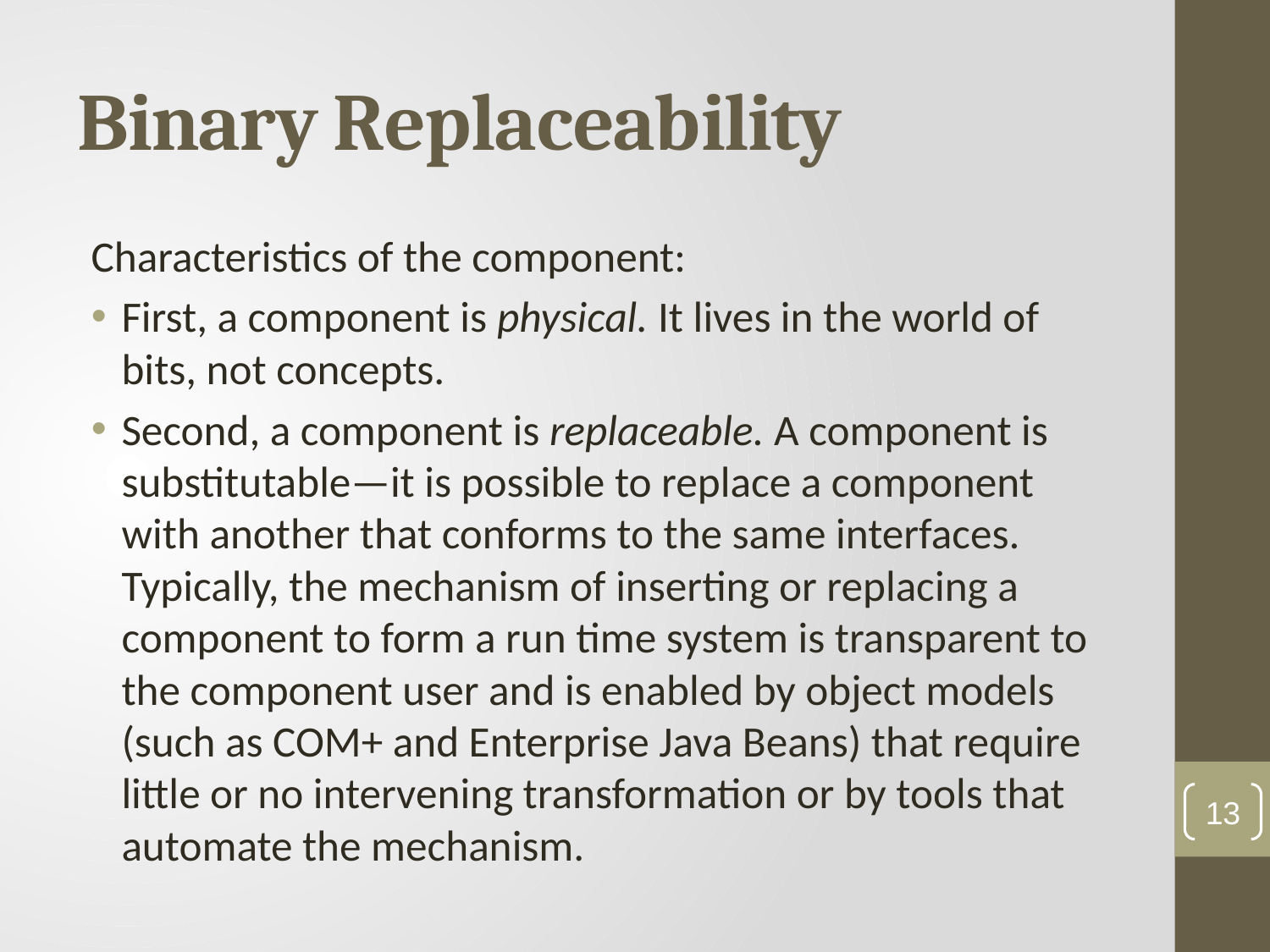

# Binary Replaceability
Characteristics of the component:
First, a component is physical. It lives in the world of bits, not concepts.
Second, a component is replaceable. A component is substitutable—it is possible to replace a component with another that conforms to the same interfaces. Typically, the mechanism of inserting or replacing a component to form a run time system is transparent to the component user and is enabled by object models (such as COM+ and Enterprise Java Beans) that require little or no intervening transformation or by tools that automate the mechanism.
13